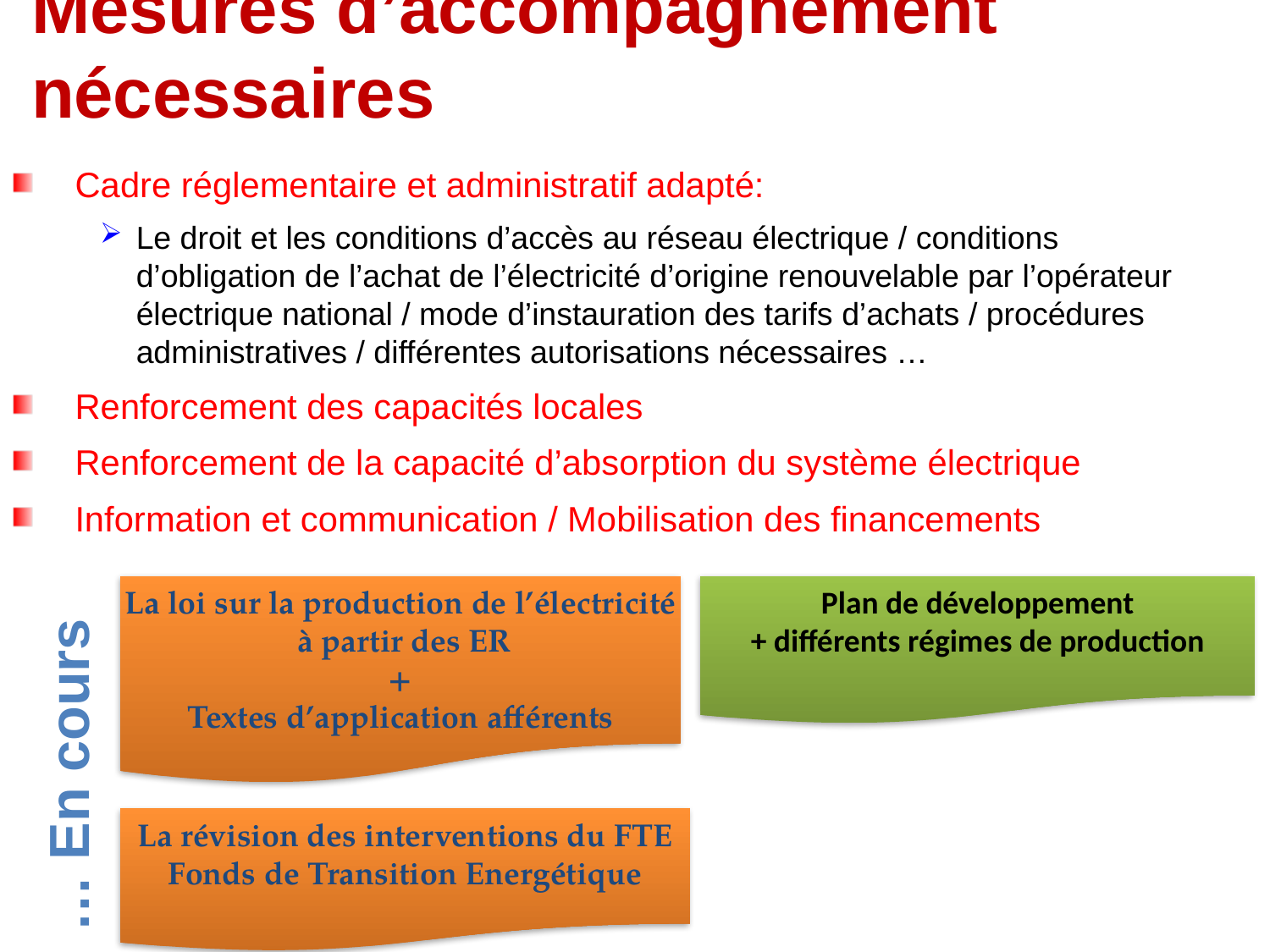

Mesures d’accompagnement nécessaires
Cadre réglementaire et administratif adapté:
Le droit et les conditions d’accès au réseau électrique / conditions d’obligation de l’achat de l’électricité d’origine renouvelable par l’opérateur électrique national / mode d’instauration des tarifs d’achats / procédures administratives / différentes autorisations nécessaires …
Renforcement des capacités locales
Renforcement de la capacité d’absorption du système électrique
Information et communication / Mobilisation des financements
La loi sur la production de l’électricité
 à partir des ER
+
Textes d’application afférents
Plan de développement
+ différents régimes de production
En cours …
La révision des interventions du FTE
Fonds de Transition Energétique